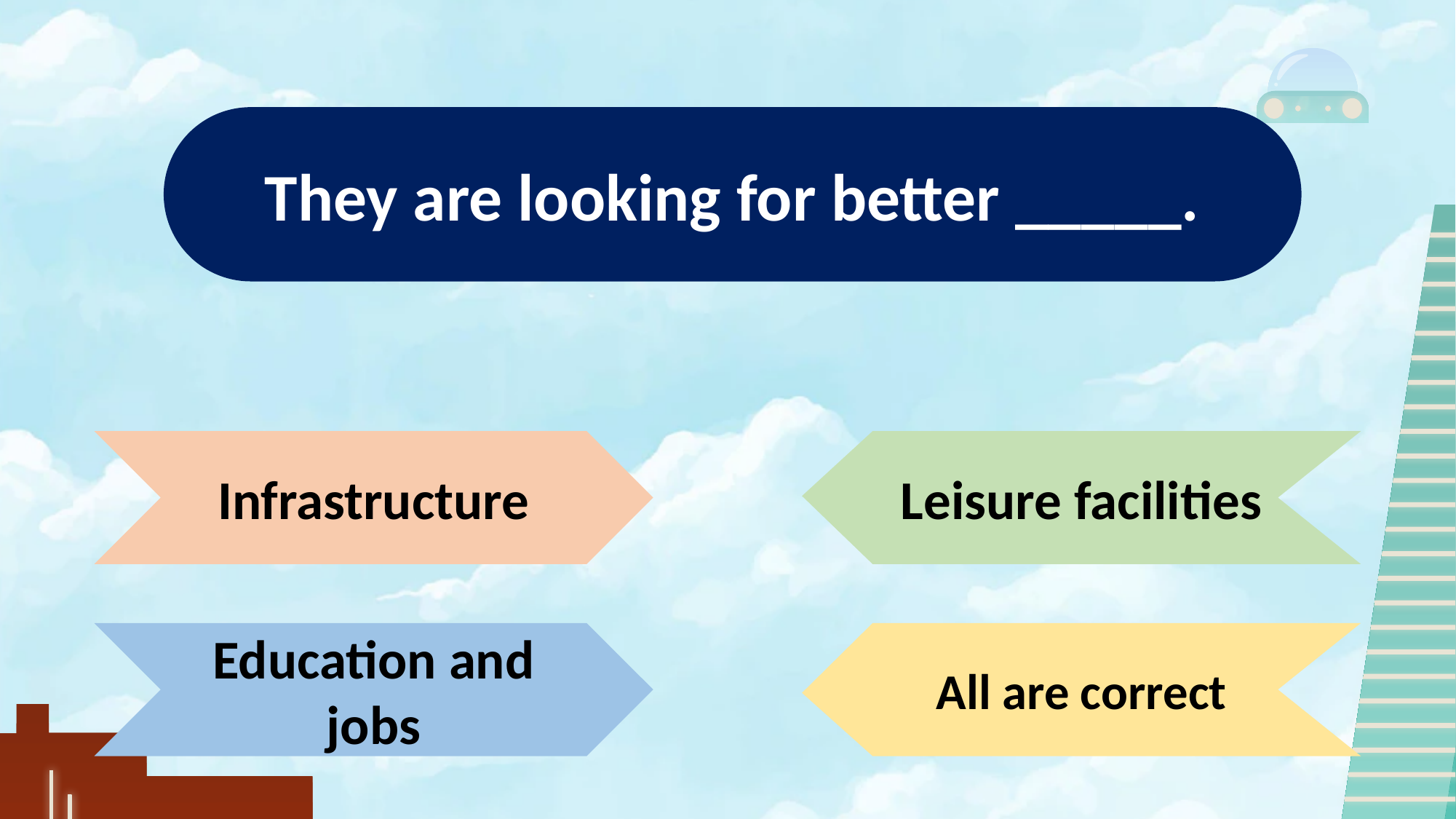

They are looking for better _____.
Leisure facilities
Infrastructure
Education and jobs
All are correct